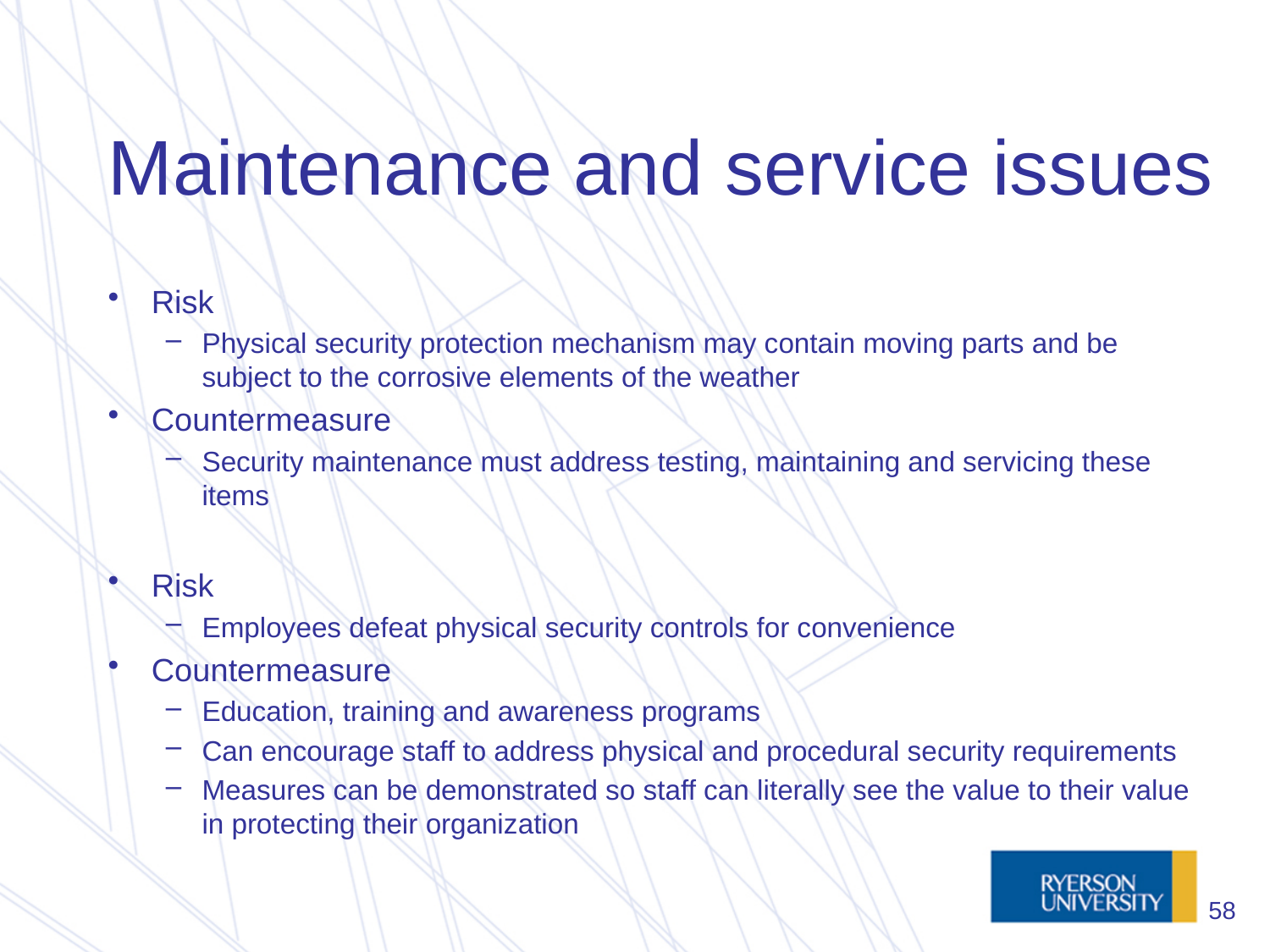

# Maintenance and service issues
Risk
Physical security protection mechanism may contain moving parts and be subject to the corrosive elements of the weather
Countermeasure
Security maintenance must address testing, maintaining and servicing these items

Risk
Employees defeat physical security controls for convenience
Countermeasure
Education, training and awareness programs
Can encourage staff to address physical and procedural security requirements
Measures can be demonstrated so staff can literally see the value to their value in protecting their organization

58